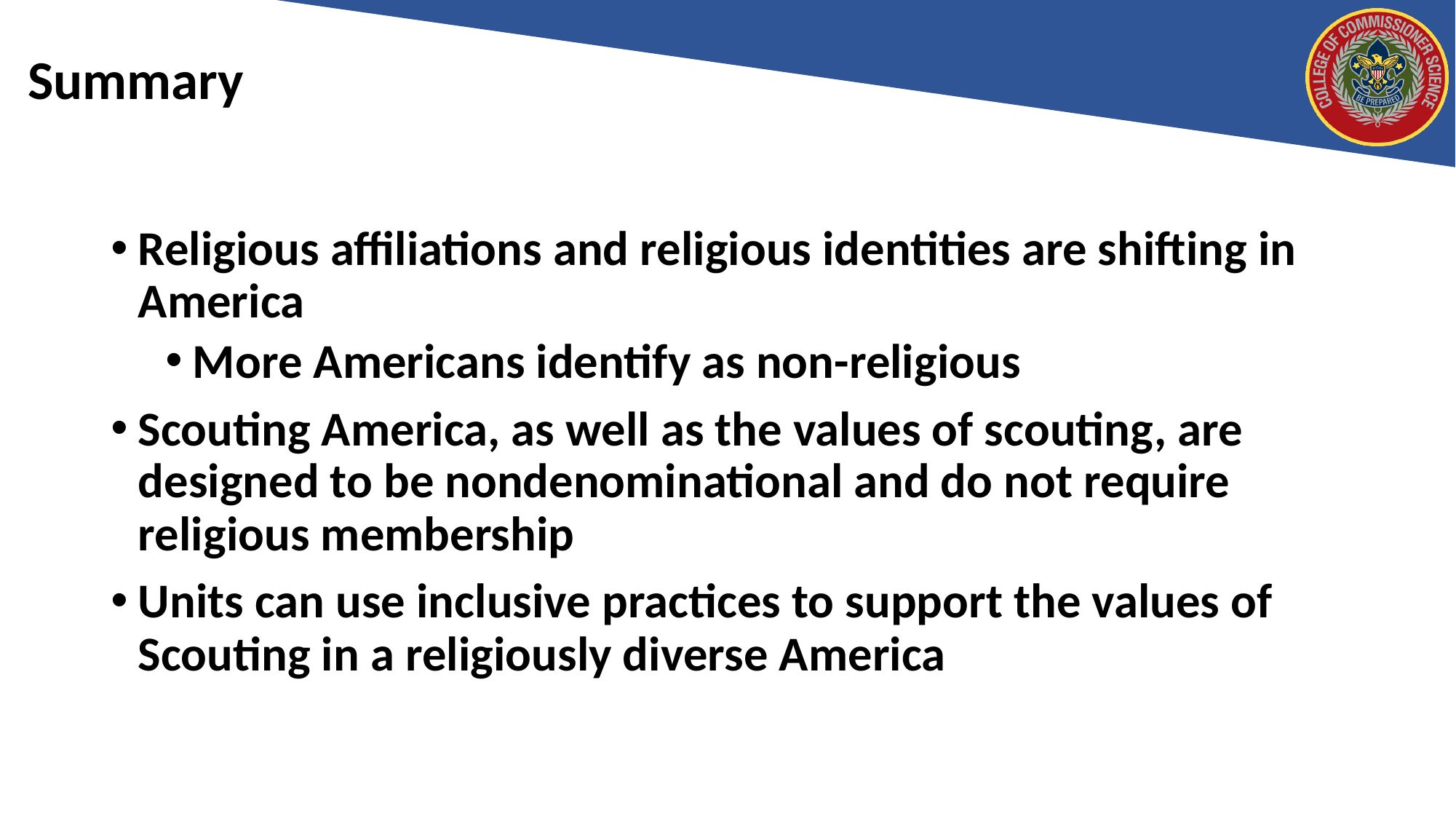

# Summary
Religious affiliations and religious identities are shifting in America
More Americans identify as non-religious
Scouting America, as well as the values of scouting, are designed to be nondenominational and do not require religious membership
Units can use inclusive practices to support the values of Scouting in a religiously diverse America